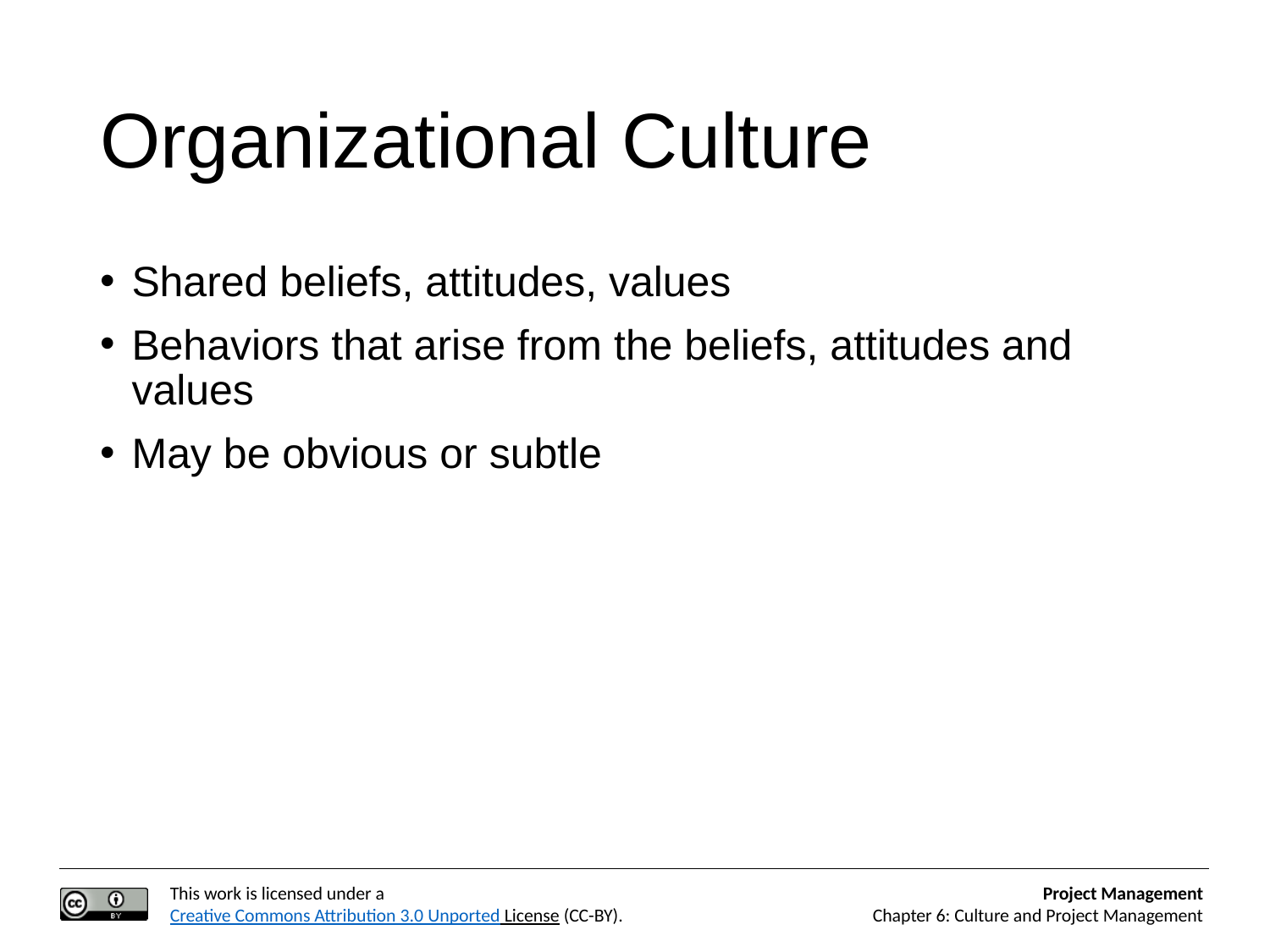

# Organizational Culture
Shared beliefs, attitudes, values
Behaviors that arise from the beliefs, attitudes and values
May be obvious or subtle